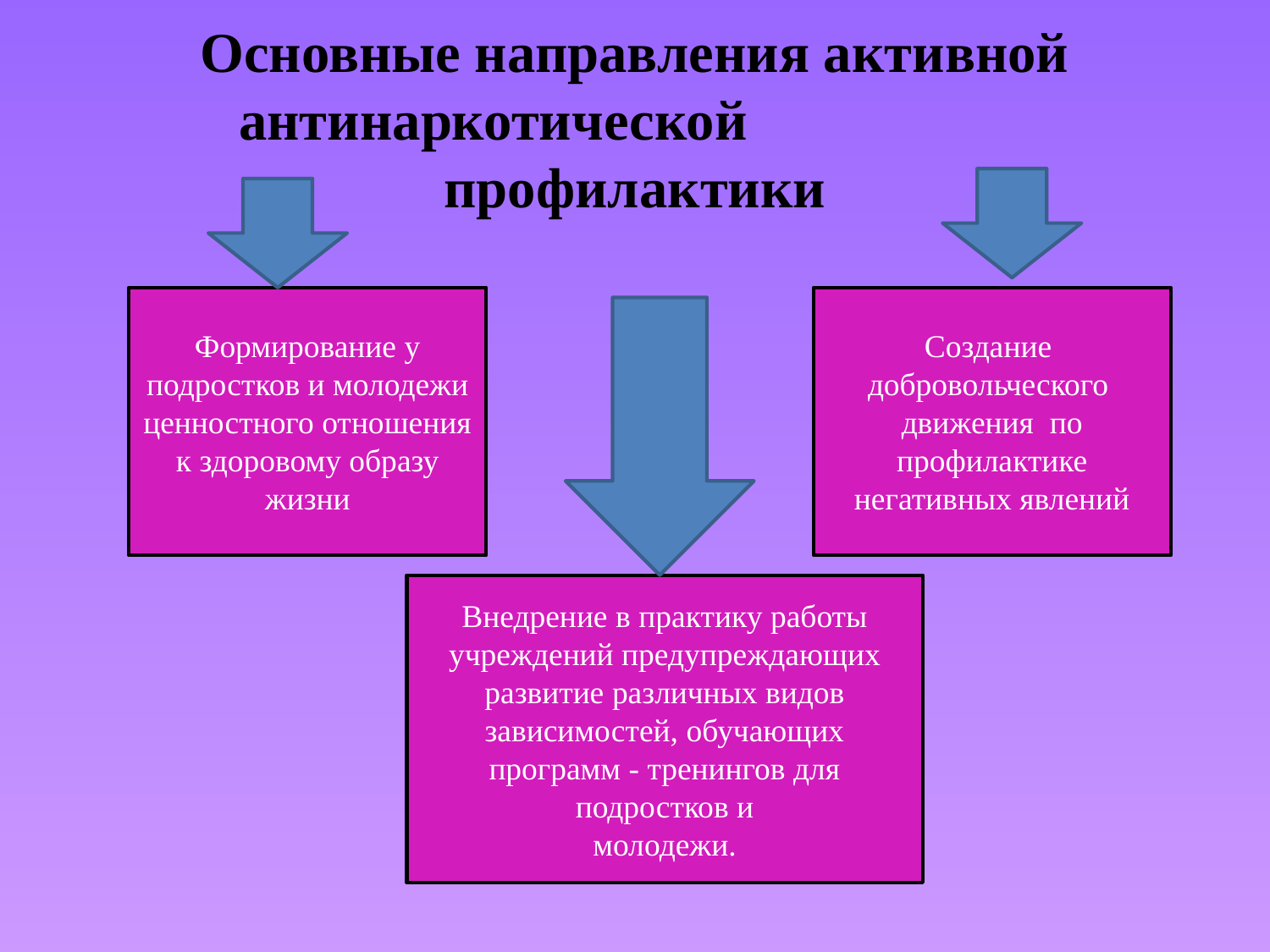

# Основные направления активной антинаркотической                     профилактики

Формирование у подростков и молодежи
ценностного отношения к здоровому образу жизни
Создание  добровольческого  движения  по
профилактике негативных явлений

Внедрение в практику работы учреждений предупреждающих развитие различных видов зависимостей, обучающих программ - тренингов для подростков и
молодежи.